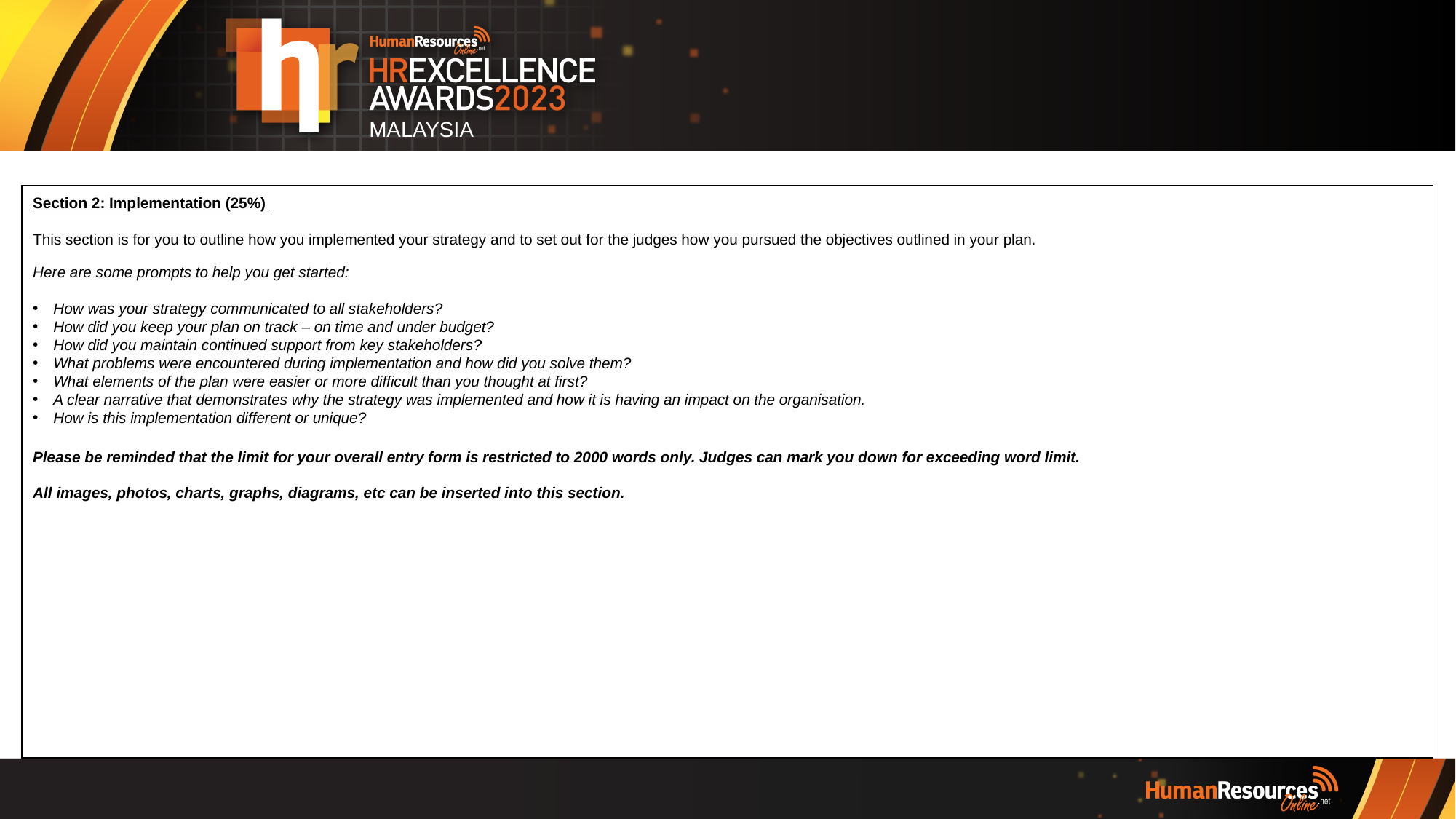

MALAYSIA
Section 2: Implementation (25%)
This section is for you to outline how you implemented your strategy and to set out for the judges how you pursued the objectives outlined in your plan.
Here are some prompts to help you get started:

How was your strategy communicated to all stakeholders?
How did you keep your plan on track – on time and under budget?
How did you maintain continued support from key stakeholders?
What problems were encountered during implementation and how did you solve them?
What elements of the plan were easier or more difficult than you thought at first?
A clear narrative that demonstrates why the strategy was implemented and how it is having an impact on the organisation.
How is this implementation different or unique?

Please be reminded that the limit for your overall entry form is restricted to 2000 words only. Judges can mark you down for exceeding word limit.
All images, photos, charts, graphs, diagrams, etc can be inserted into this section.